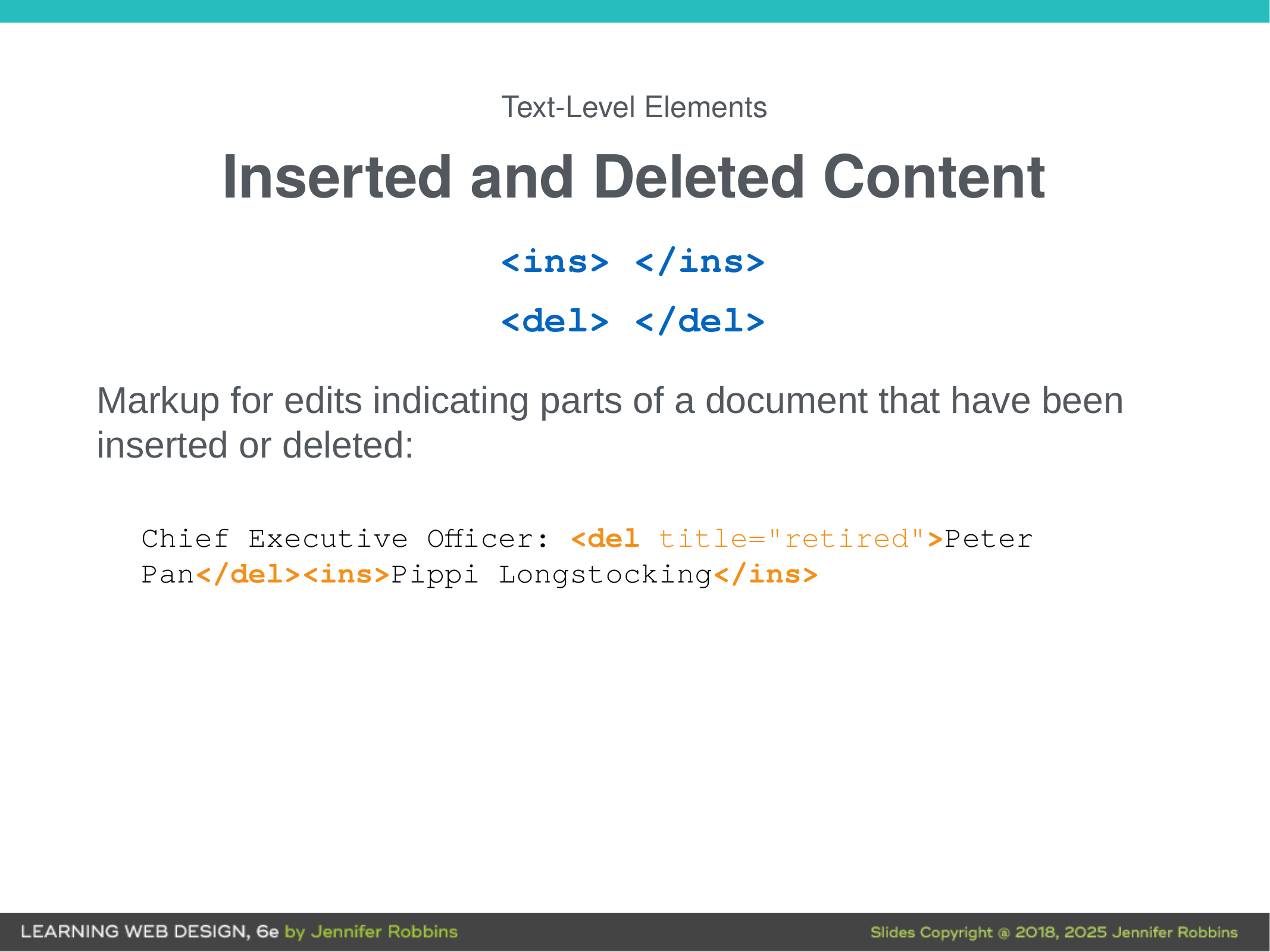

Text-Level Elements
Inserted and Deleted Content
<ins> </ins>
<del> </del>
Markup for edits indicating parts of a document that have been inserted or deleted:
Chief Executive Officer: <del title="retired">Peter Pan</del><ins>Pippi Longstocking</ins>